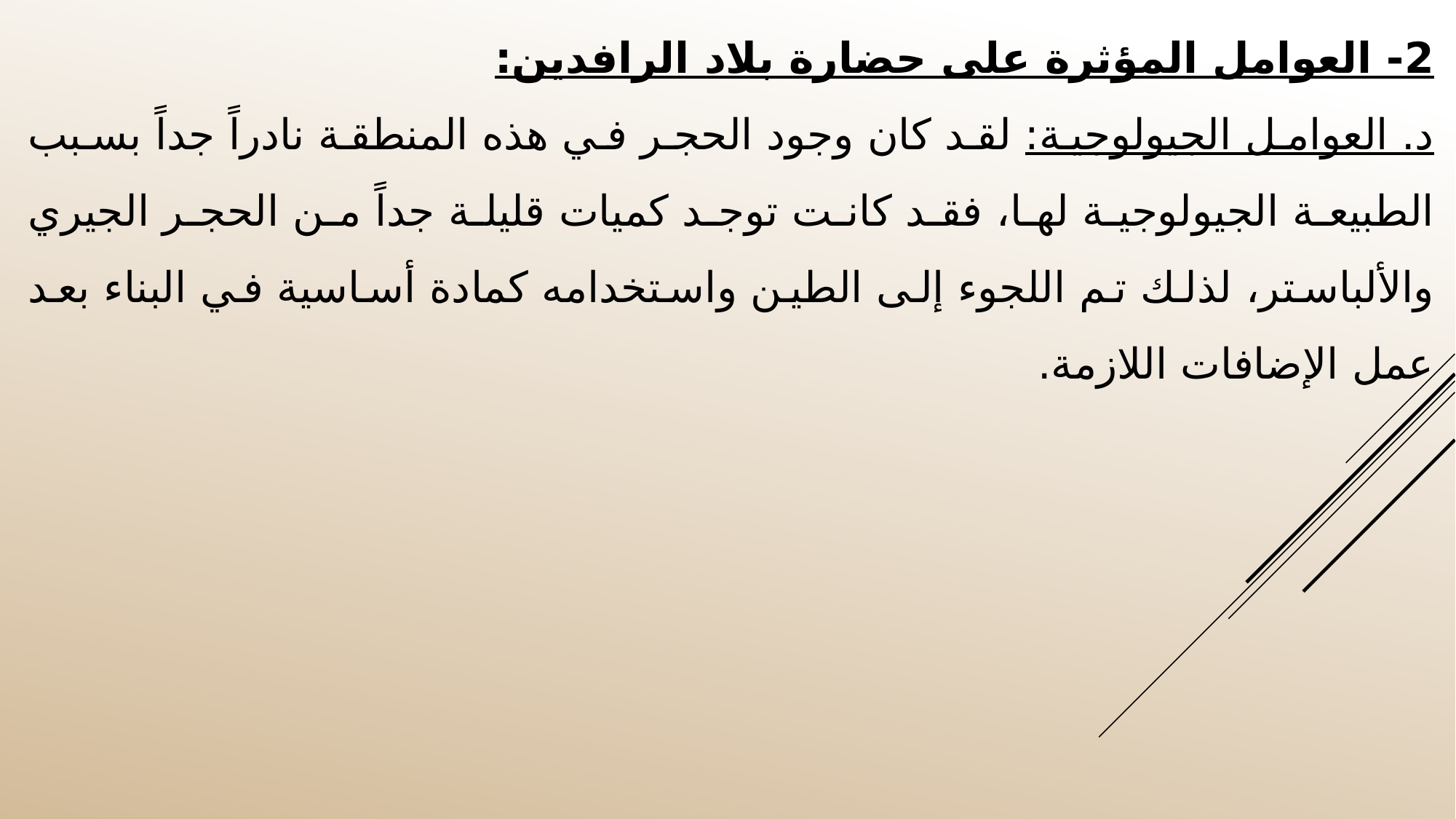

2- العوامل المؤثرة على حضارة بلاد الرافدين:
د. العوامل الجيولوجية: لقد كان وجود الحجر في هذه المنطقة نادراً جداً بسبب الطبيعة الجيولوجية لها، فقد كانت توجد كميات قليلة جداً من الحجر الجيري والألباستر، لذلك تم اللجوء إلى الطين واستخدامه كمادة أساسية في البناء بعد عمل الإضافات اللازمة.